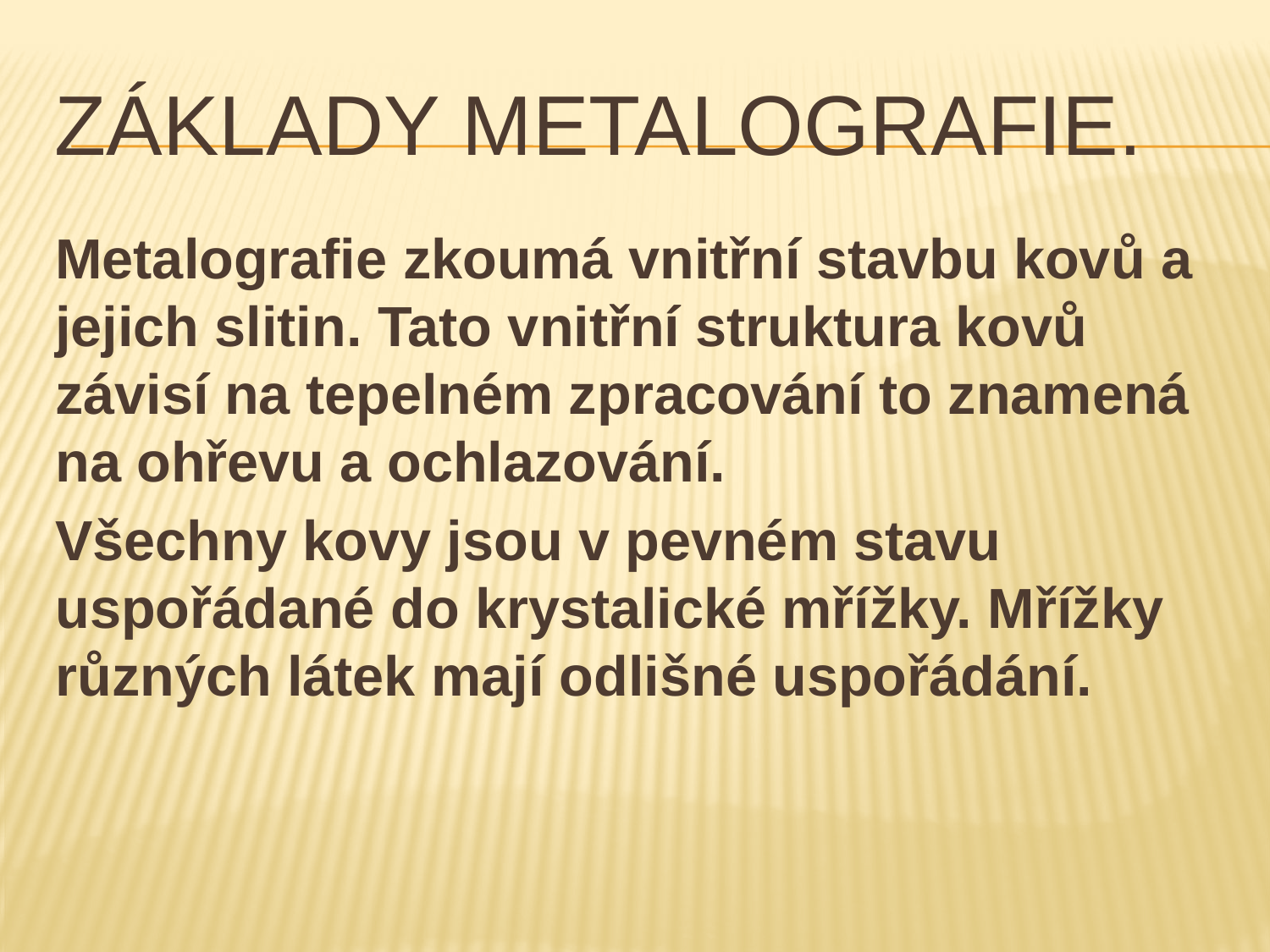

# Základy metalografie.
Metalografie zkoumá vnitřní stavbu kovů a jejich slitin. Tato vnitřní struktura kovů závisí na tepelném zpracování to znamená na ohřevu a ochlazování.
Všechny kovy jsou v pevném stavu uspořádané do krystalické mřížky. Mřížky různých látek mají odlišné uspořádání.